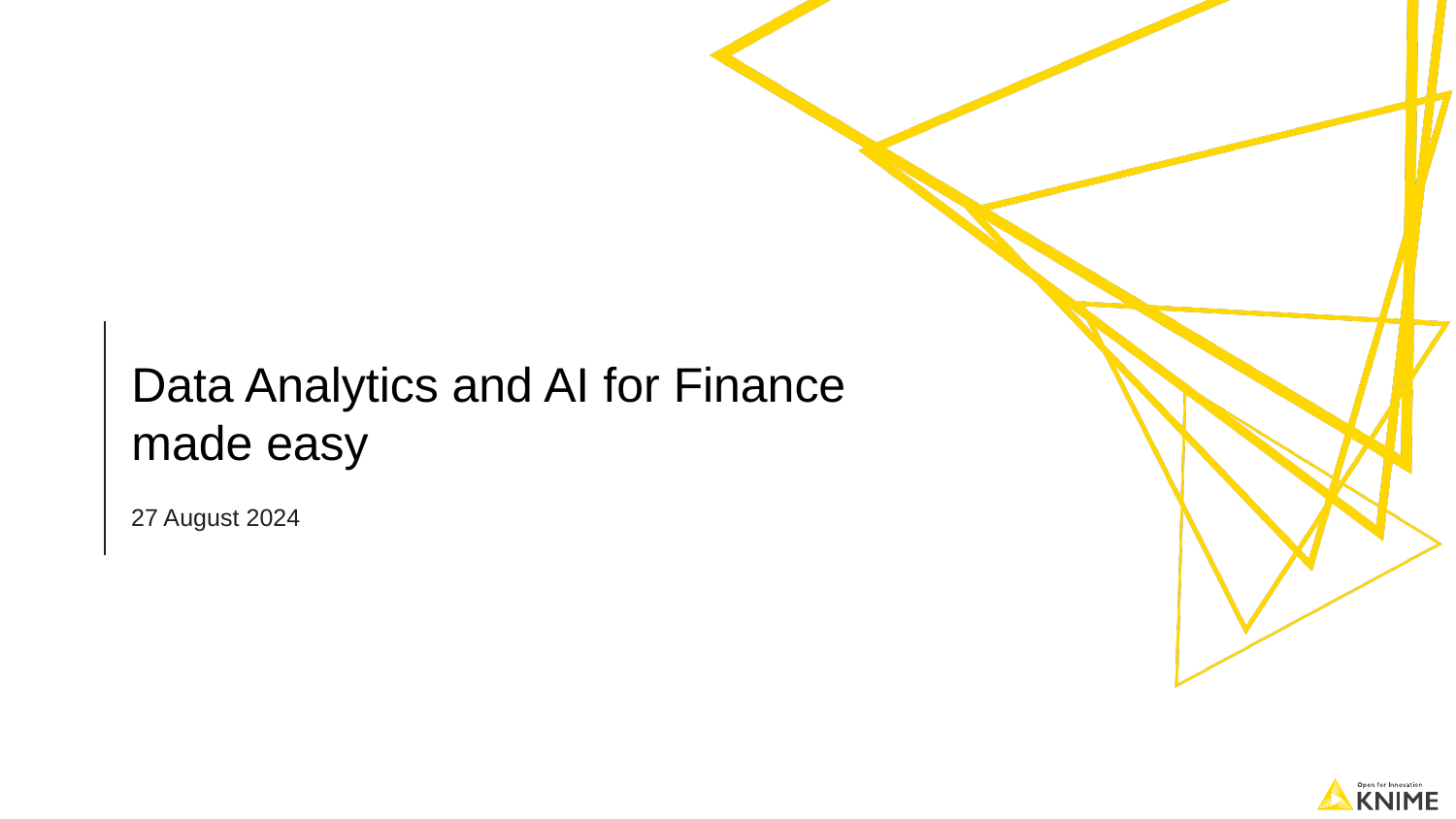

# Data Analytics and AI for Finance made easy
27 August 2024